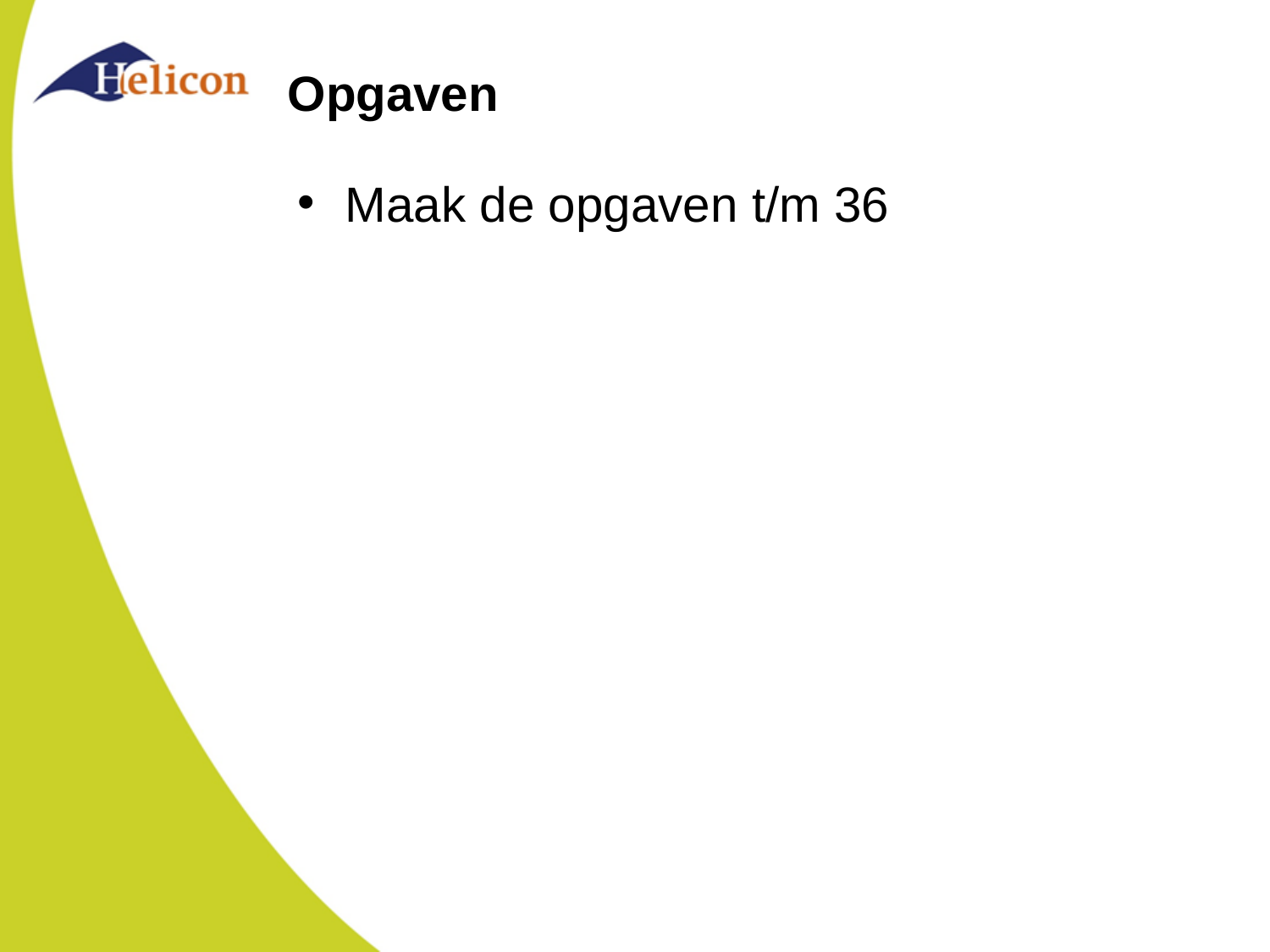

# Opgaven
Maak de opgaven t/m 36